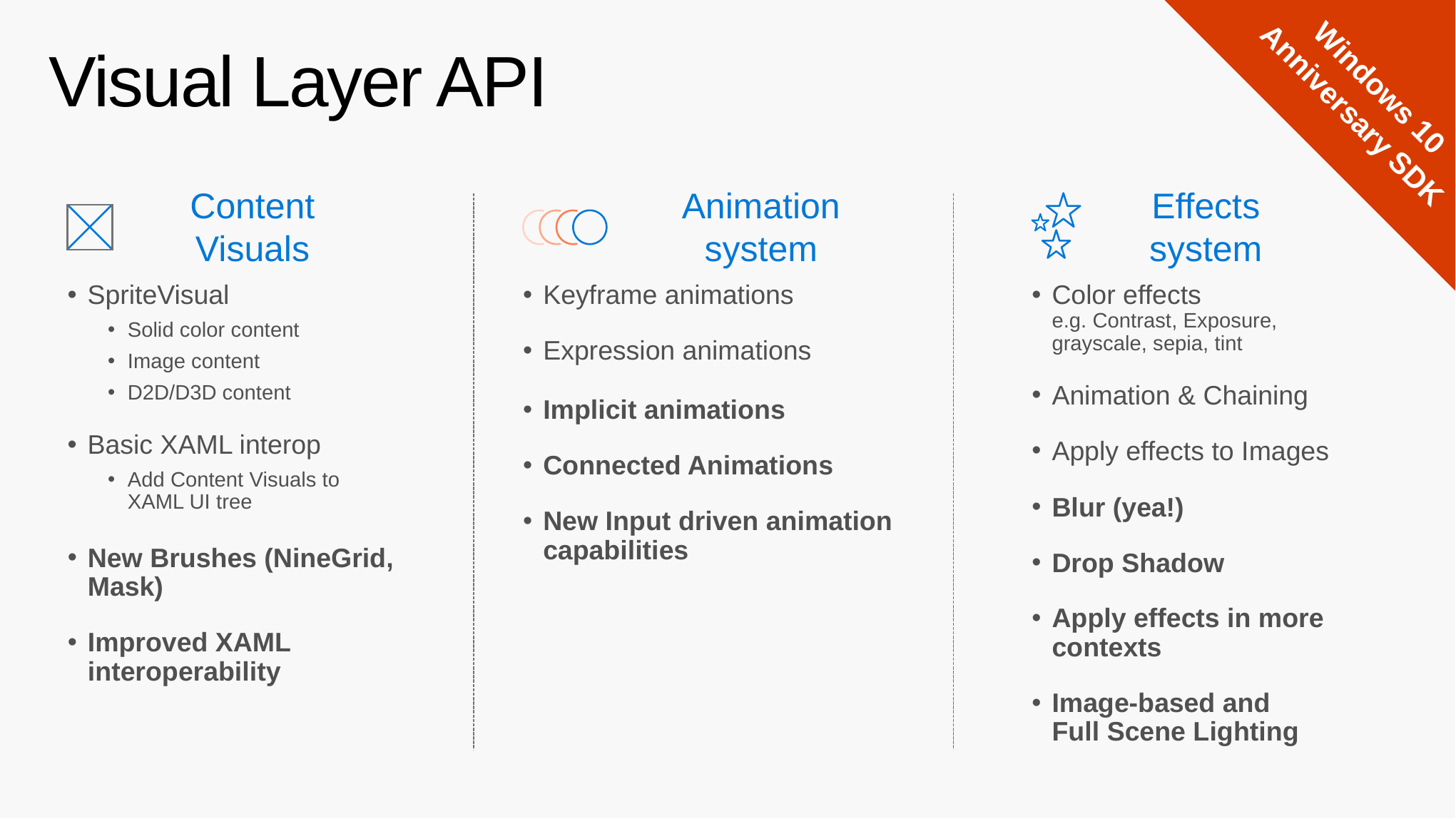

Windows 10
Anniversary SDK
# Visual Layer API

Effects system
Content Visuals

Animation system

SpriteVisual
Solid color content
Image content
D2D/D3D content
Basic XAML interop
Add Content Visuals to XAML UI tree
Color effects
e.g. Contrast, Exposure, grayscale, sepia, tint
Animation & Chaining
Apply effects to Images
Keyframe animations
Expression animations
Implicit animations
Connected Animations
New Input driven animation capabilities
Blur (yea!)
Drop Shadow
Apply effects in more contexts
Image-based and
Full Scene Lighting
New Brushes (NineGrid, Mask)
Improved XAML interoperability